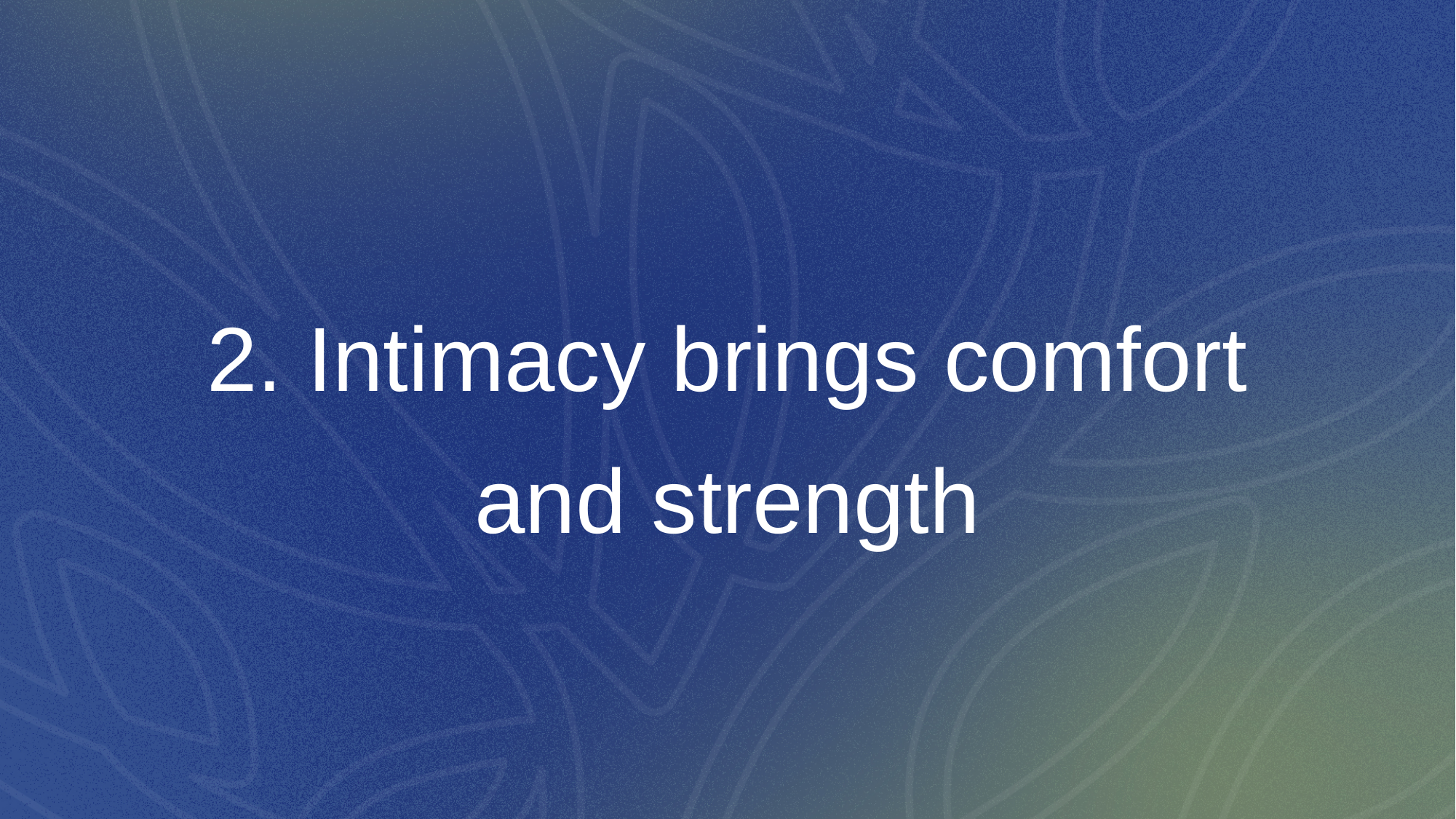

# 2. Intimacy brings comfort and strength